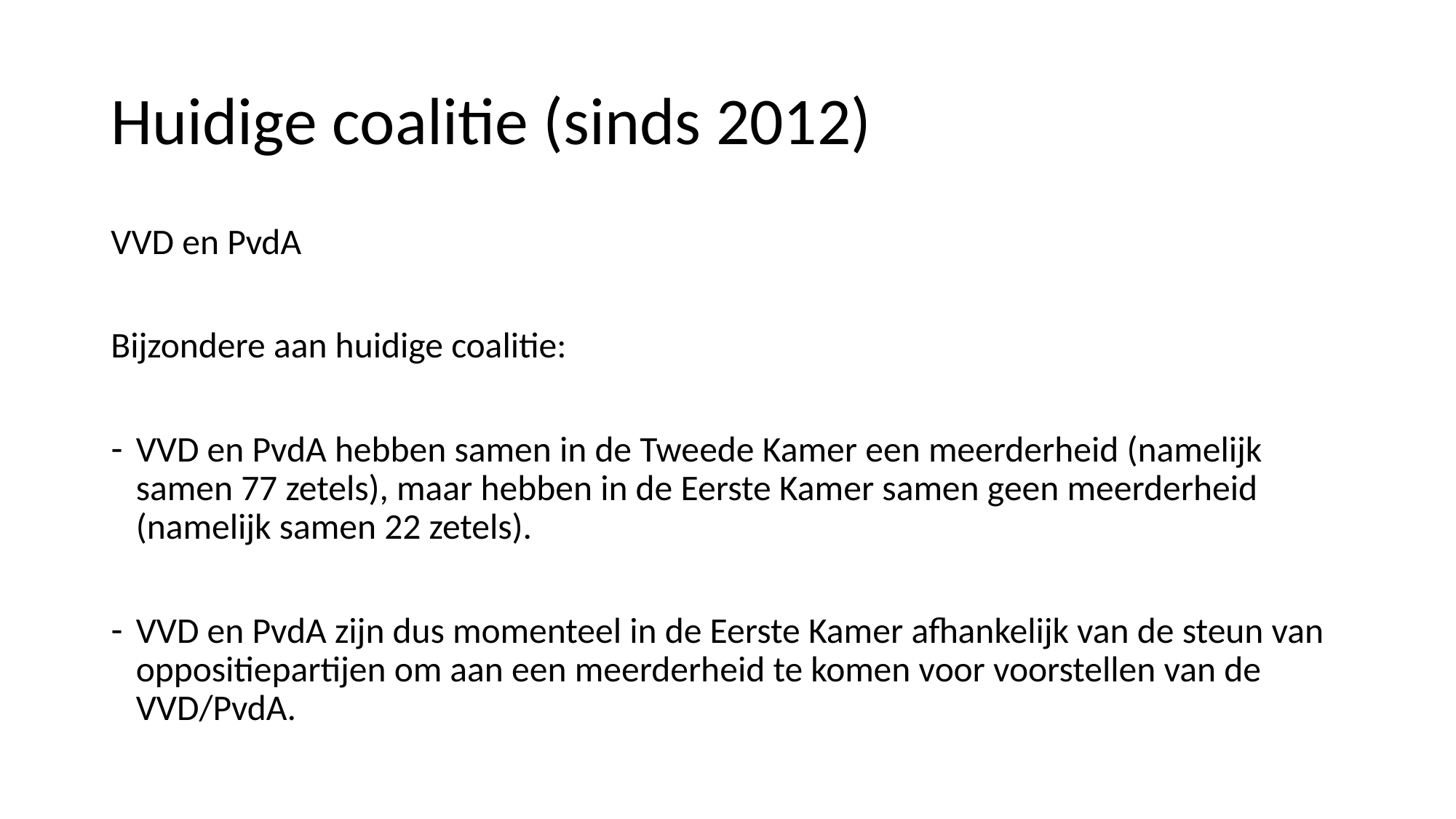

# Huidige coalitie (sinds 2012)
VVD en PvdA

Bijzondere aan huidige coalitie:

VVD en PvdA hebben samen in de Tweede Kamer een meerderheid (namelijk samen 77 zetels), maar hebben in de Eerste Kamer samen geen meerderheid (namelijk samen 22 zetels).

VVD en PvdA zijn dus momenteel in de Eerste Kamer afhankelijk van de steun van oppositiepartijen om aan een meerderheid te komen voor voorstellen van de VVD/PvdA.